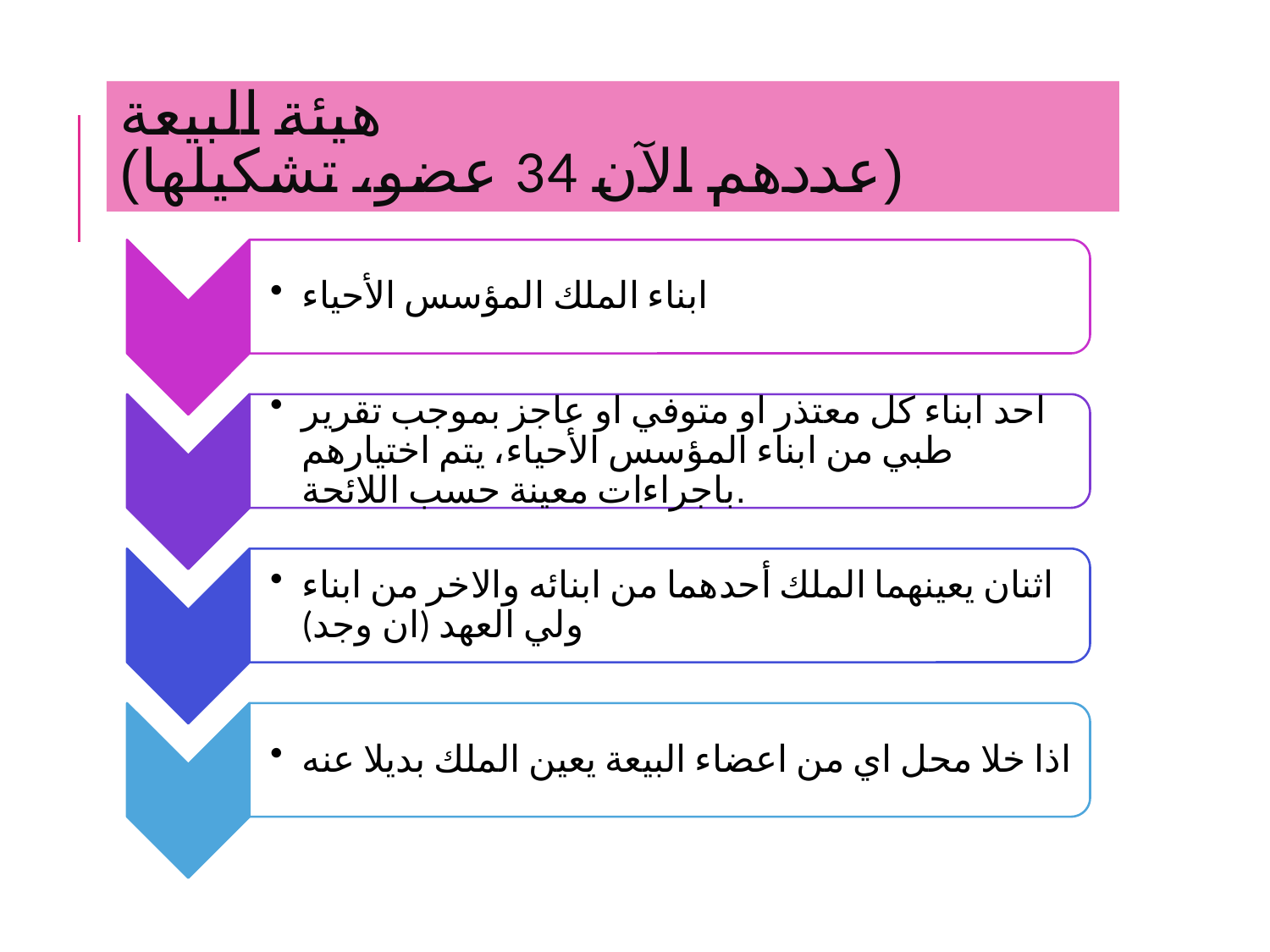

#
هيئة البيعة
(عددهم الآن 34 عضو، تشكيلها)

ابناء الملك المؤسس الأحياء

احد ابناء كل معتذر او متوفي او عاجز بموجب تقرير طبي من ابناء المؤسس الأحياء، يتم اختيارهم باجراءات معينة حسب اللائحة.

اثنان يعينهما الملك أحدهما من ابنائه والاخر من ابناء ولي العهد (ان وجد)

اذا خلا محل اي من اعضاء البيعة يعين الملك بديلا عنه